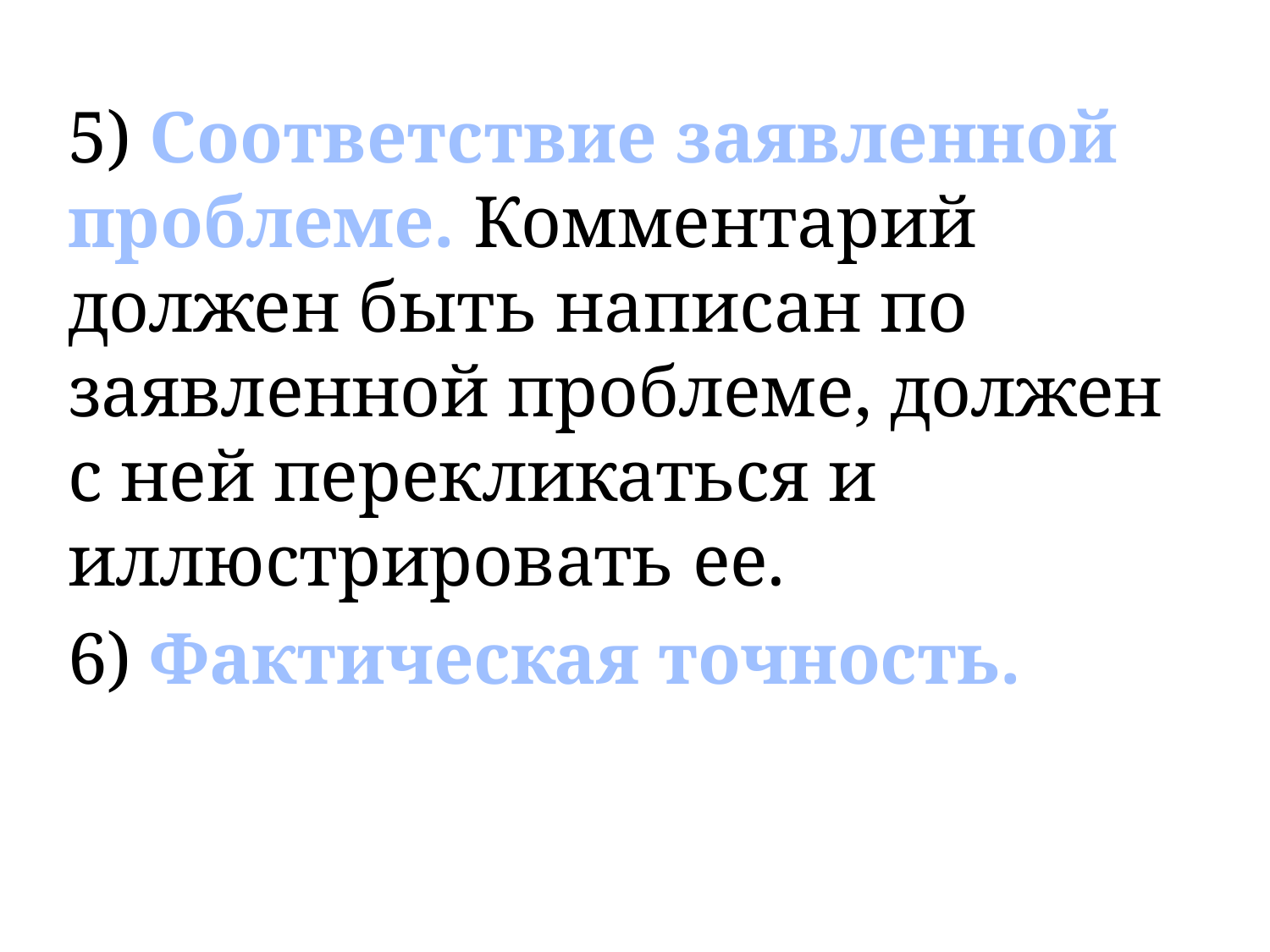

5) Соответствие заявленной проблеме. Комментарий должен быть написан по заявленной проблеме, должен с ней перекликаться и иллюстрировать ее.
6) Фактическая точность.